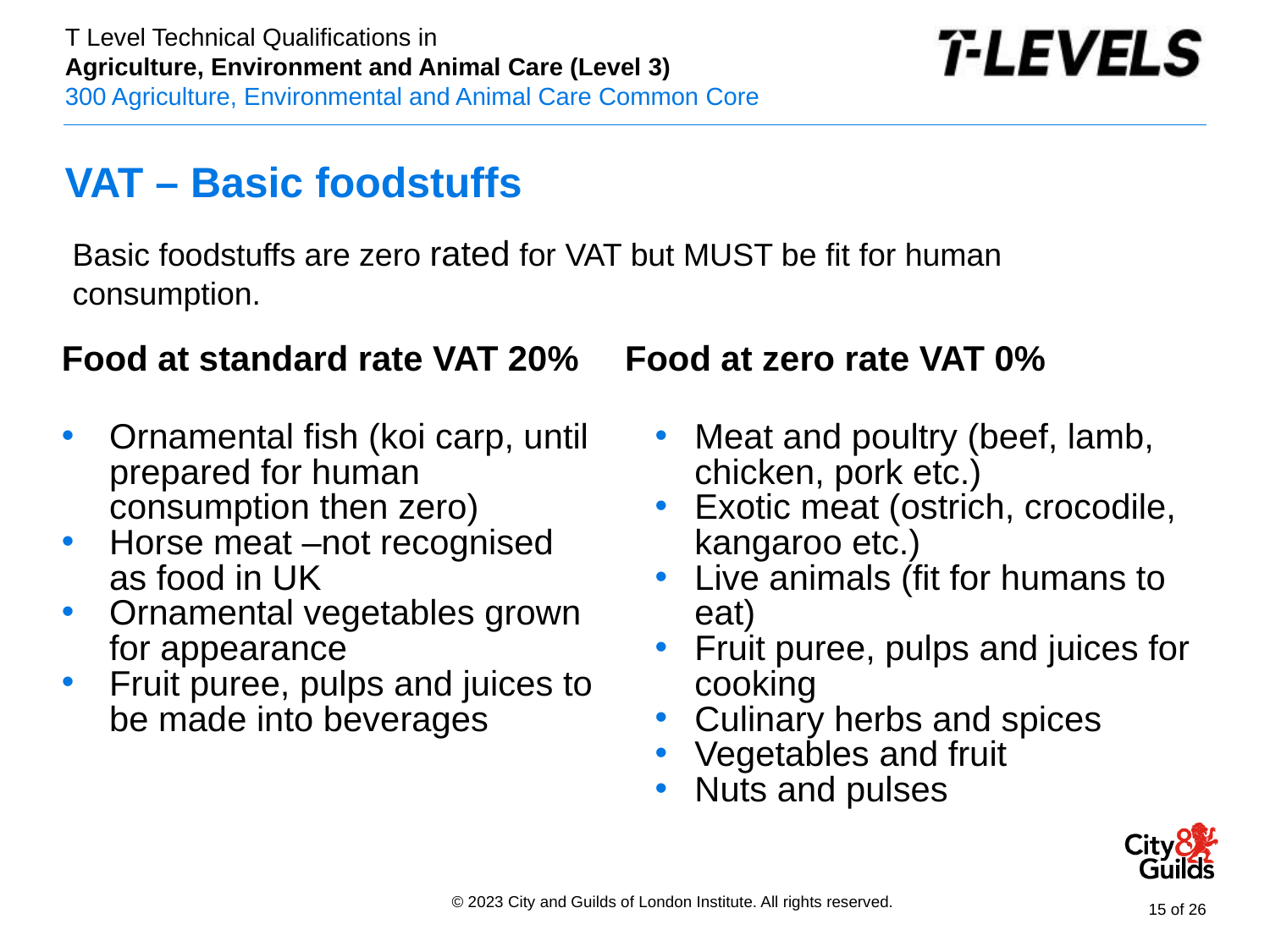

# VAT – Basic foodstuffs
Basic foodstuffs are zero rated for VAT but MUST be fit for human consumption.
Food at standard rate VAT 20%

Ornamental fish (koi carp, until prepared for human consumption then zero)
Horse meat –not recognised as food in UK
Ornamental vegetables grown for appearance
Fruit puree, pulps and juices to be made into beverages

Food at zero rate VAT 0%

Meat and poultry (beef, lamb, chicken, pork etc.)
Exotic meat (ostrich, crocodile, kangaroo etc.)
Live animals (fit for humans to eat)
Fruit puree, pulps and juices for cooking
Culinary herbs and spices
Vegetables and fruit
Nuts and pulses